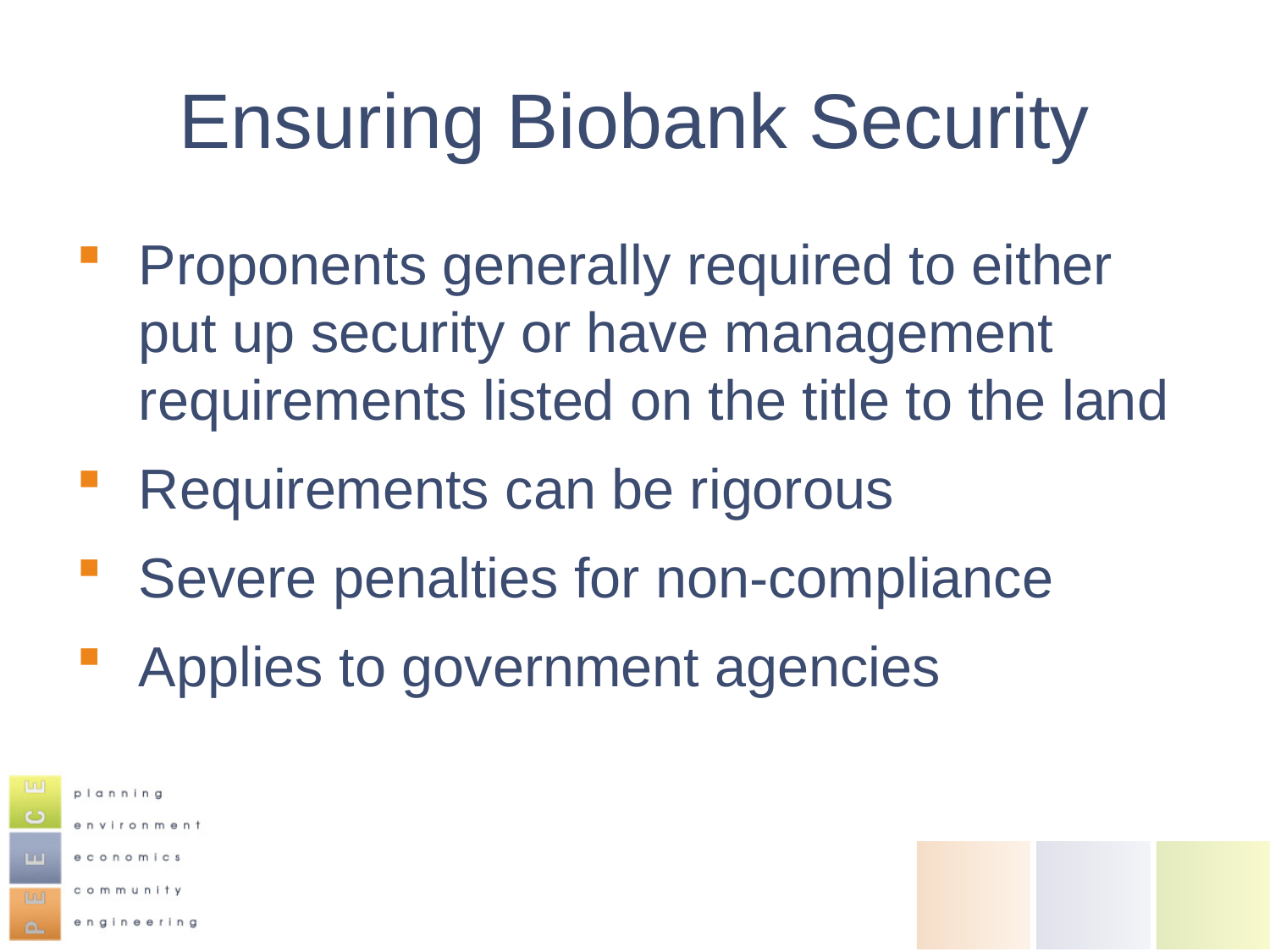

# Ensuring Biobank Security
Proponents generally required to either put up security or have management requirements listed on the title to the land
Requirements can be rigorous
Severe penalties for non-compliance
Applies to government agencies